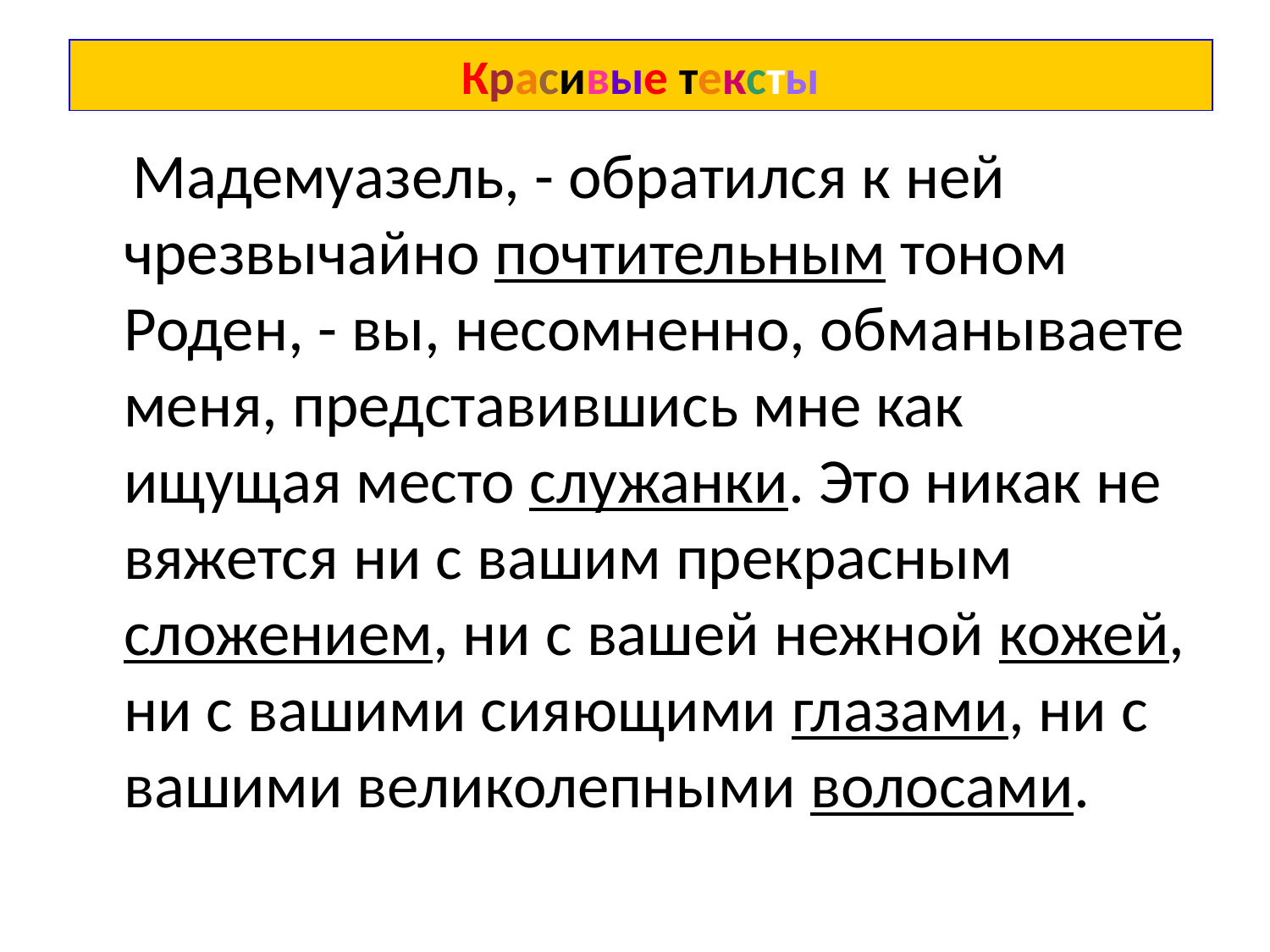

# Красивые тексты
     Мадемуазель, - обратился к ней чрезвычайно почтительным тоном Роден, - вы, несомненно, обманываете меня, представившись мне как ищущая место служанки. Это никак не вяжется ни с вашим прекрасным сложением, ни с вашей нежной кожей, ни с вашими сияющими глазами, ни с вашими великолепными волосами.